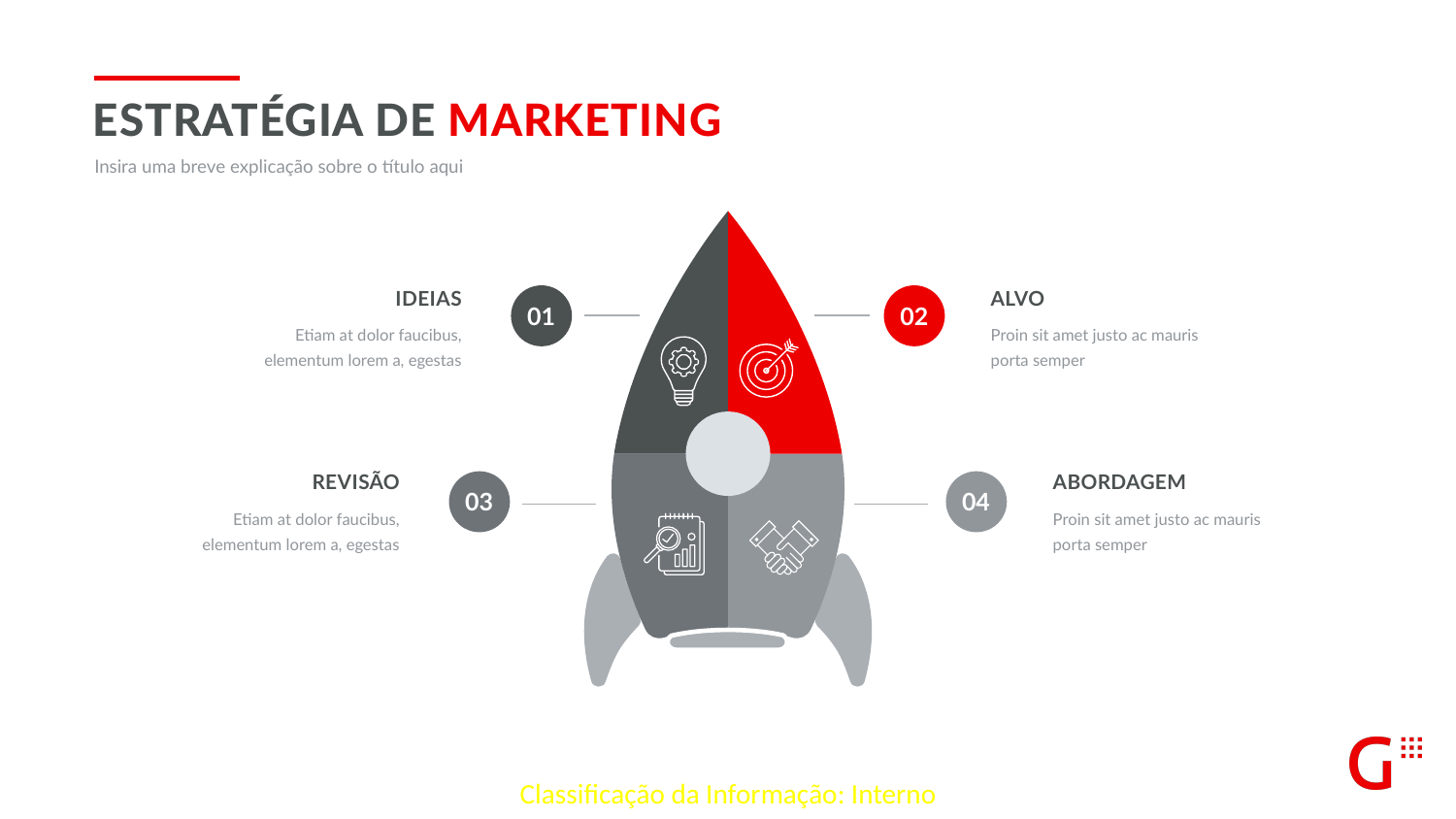

Estratégia de marketing
Insira uma breve explicação sobre o título aqui

ideias
Etiam at dolor faucibus, elementum lorem a, egestas

01

02
alvo
Proin sit amet justo ac mauris porta semper

revisão
Etiam at dolor faucibus, elementum lorem a, egestas
abordagem
Proin sit amet justo ac mauris porta semper

03

04